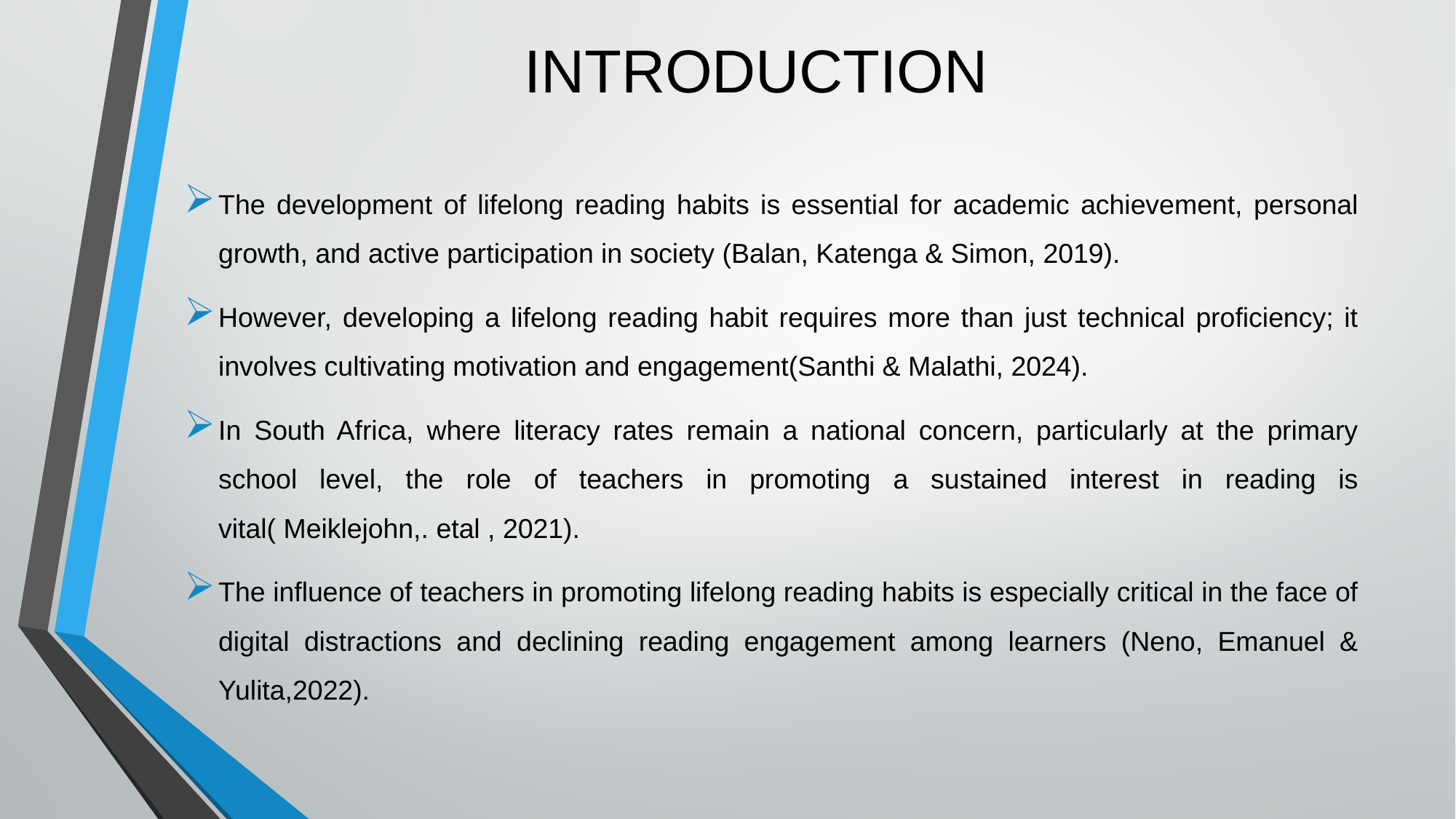

# INTRODUCTION
The development of lifelong reading habits is essential for academic achievement, personal growth, and active participation in society (Balan, Katenga & Simon, 2019).
However, developing a lifelong reading habit requires more than just technical proficiency; it involves cultivating motivation and engagement(Santhi & Malathi, 2024).
In South Africa, where literacy rates remain a national concern, particularly at the primary school level, the role of teachers in promoting a sustained interest in reading is vital( Meiklejohn,. etal , 2021).
The influence of teachers in promoting lifelong reading habits is especially critical in the face of digital distractions and declining reading engagement among learners (Neno, Emanuel & Yulita,2022).